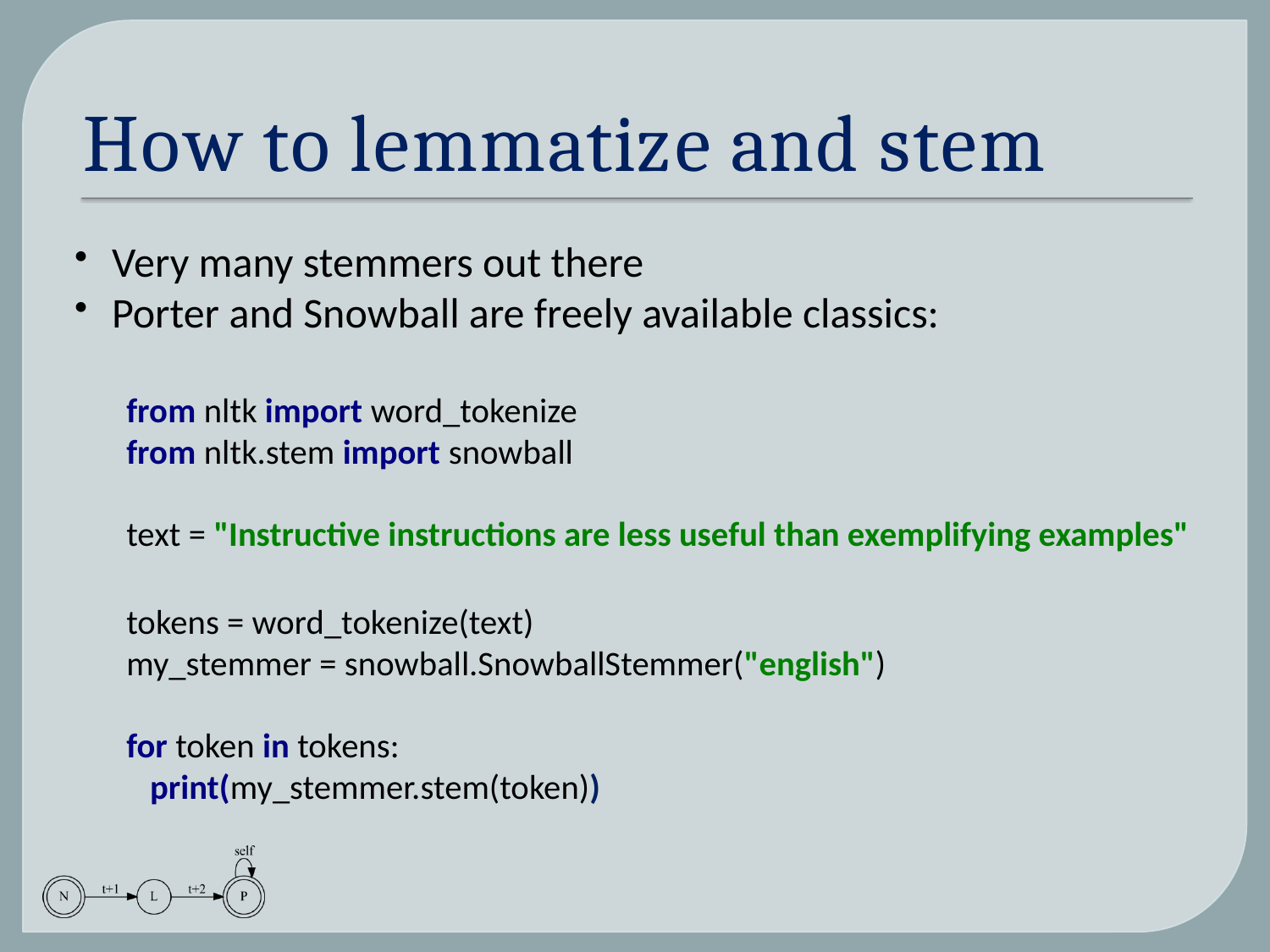

# How to lemmatize and stem
Very many stemmers out there
Porter and Snowball are freely available classics:

from nltk import word_tokenize
from nltk.stem import snowball
text = "Instructive instructions are less useful than exemplifying examples"
tokens = word_tokenize(text)
my_stemmer = snowball.SnowballStemmer("english")
for token in tokens:
   print(my_stemmer.stem(token))